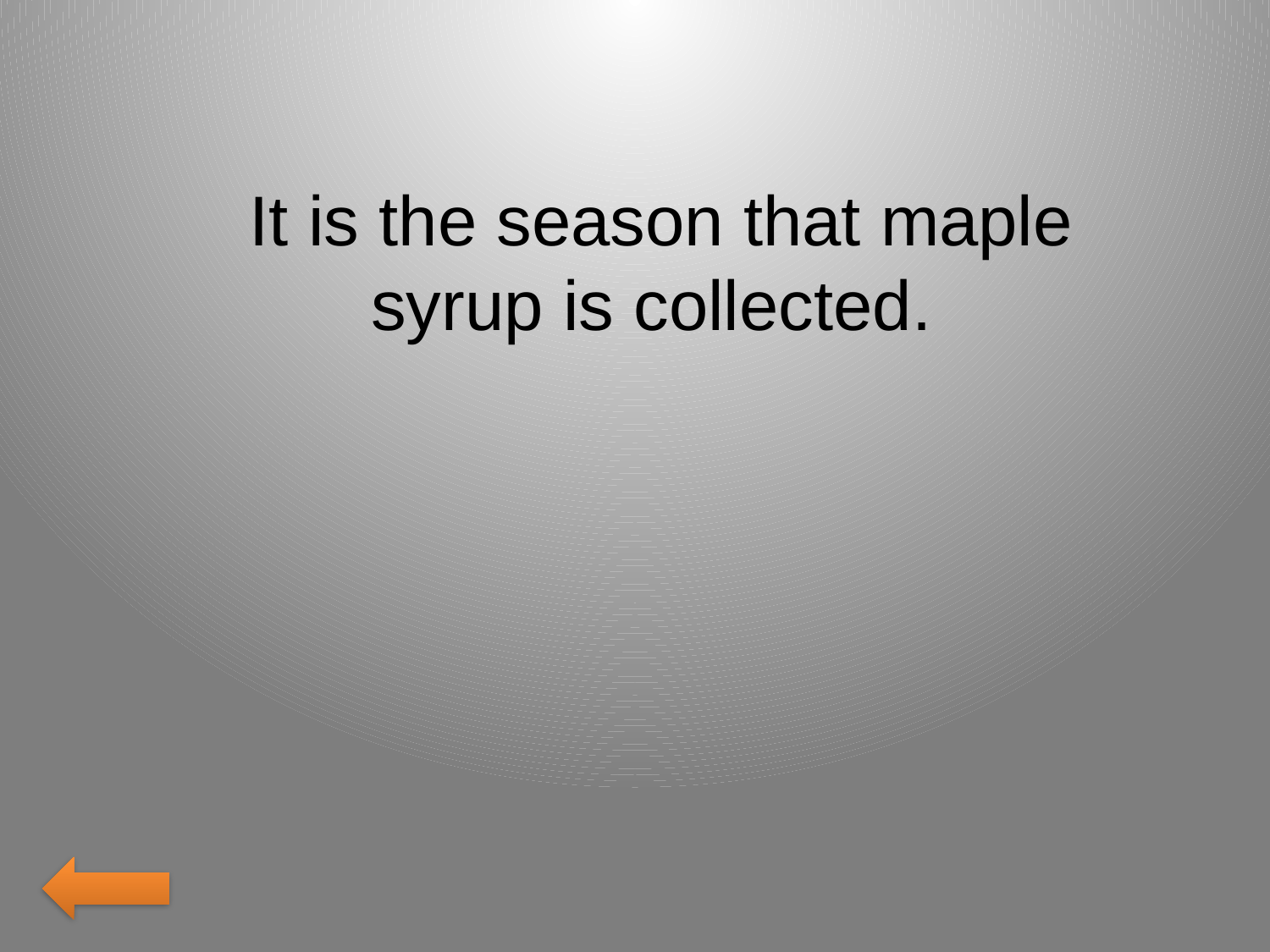

It is the season that maple syrup is collected.